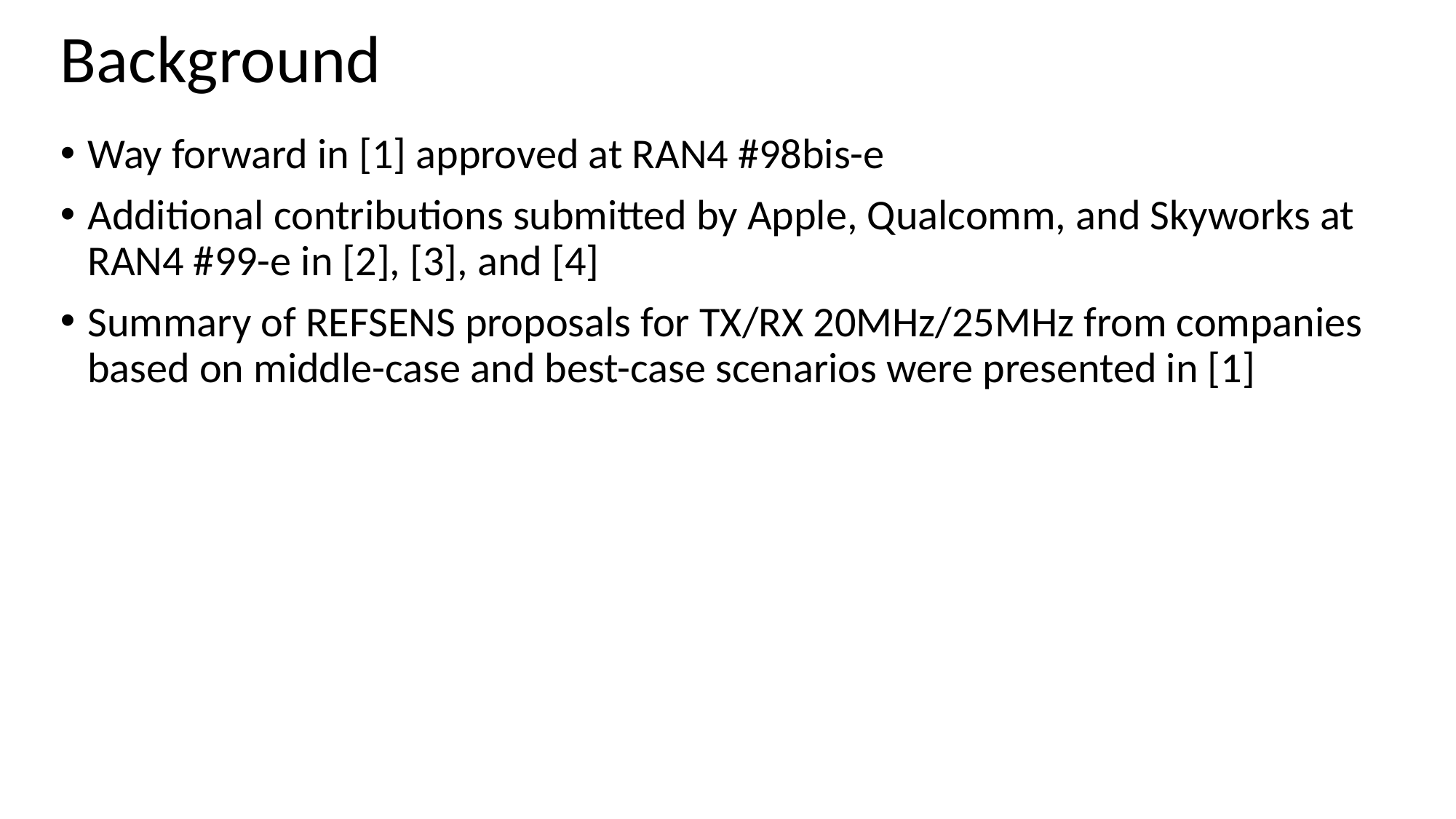

# Background
Way forward in [1] approved at RAN4 #98bis-e
Additional contributions submitted by Apple, Qualcomm, and Skyworks at RAN4 #99-e in [2], [3], and [4]
Summary of REFSENS proposals for TX/RX 20MHz/25MHz from companies based on middle-case and best-case scenarios were presented in [1]